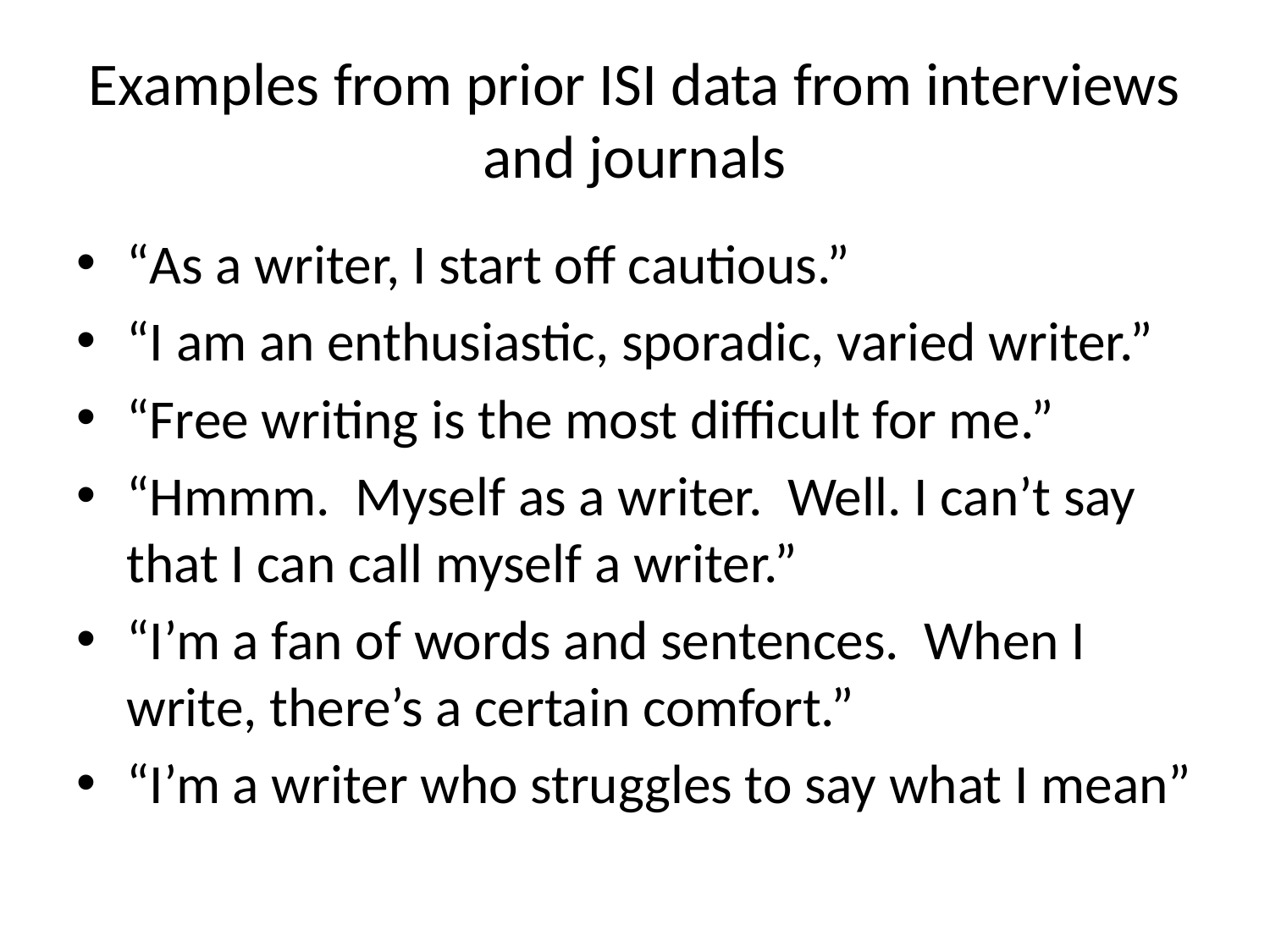

# Examples from prior ISI data from interviews and journals
“As a writer, I start off cautious.”
“I am an enthusiastic, sporadic, varied writer.”
“Free writing is the most difficult for me.”
“Hmmm.  Myself as a writer.  Well. I can’t say that I can call myself a writer.”
“I’m a fan of words and sentences.  When I write, there’s a certain comfort.”
“I’m a writer who struggles to say what I mean”